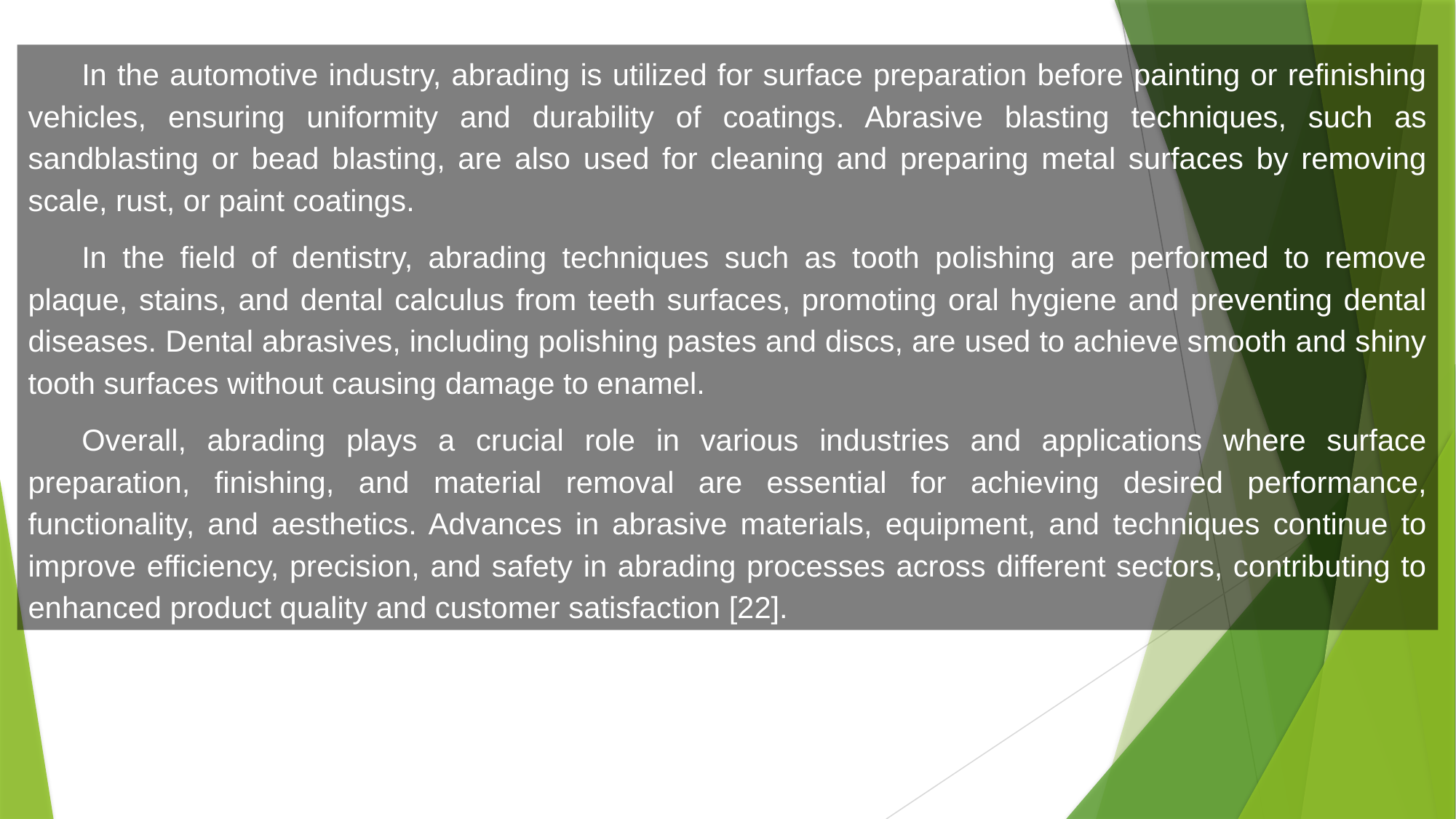

In the automotive industry, abrading is utilized for surface preparation before painting or refinishing vehicles, ensuring uniformity and durability of coatings. Abrasive blasting techniques, such as sandblasting or bead blasting, are also used for cleaning and preparing metal surfaces by removing scale, rust, or paint coatings.
In the field of dentistry, abrading techniques such as tooth polishing are performed to remove plaque, stains, and dental calculus from teeth surfaces, promoting oral hygiene and preventing dental diseases. Dental abrasives, including polishing pastes and discs, are used to achieve smooth and shiny tooth surfaces without causing damage to enamel.
Overall, abrading plays a crucial role in various industries and applications where surface preparation, finishing, and material removal are essential for achieving desired performance, functionality, and aesthetics. Advances in abrasive materials, equipment, and techniques continue to improve efficiency, precision, and safety in abrading processes across different sectors, contributing to enhanced product quality and customer satisfaction [22].